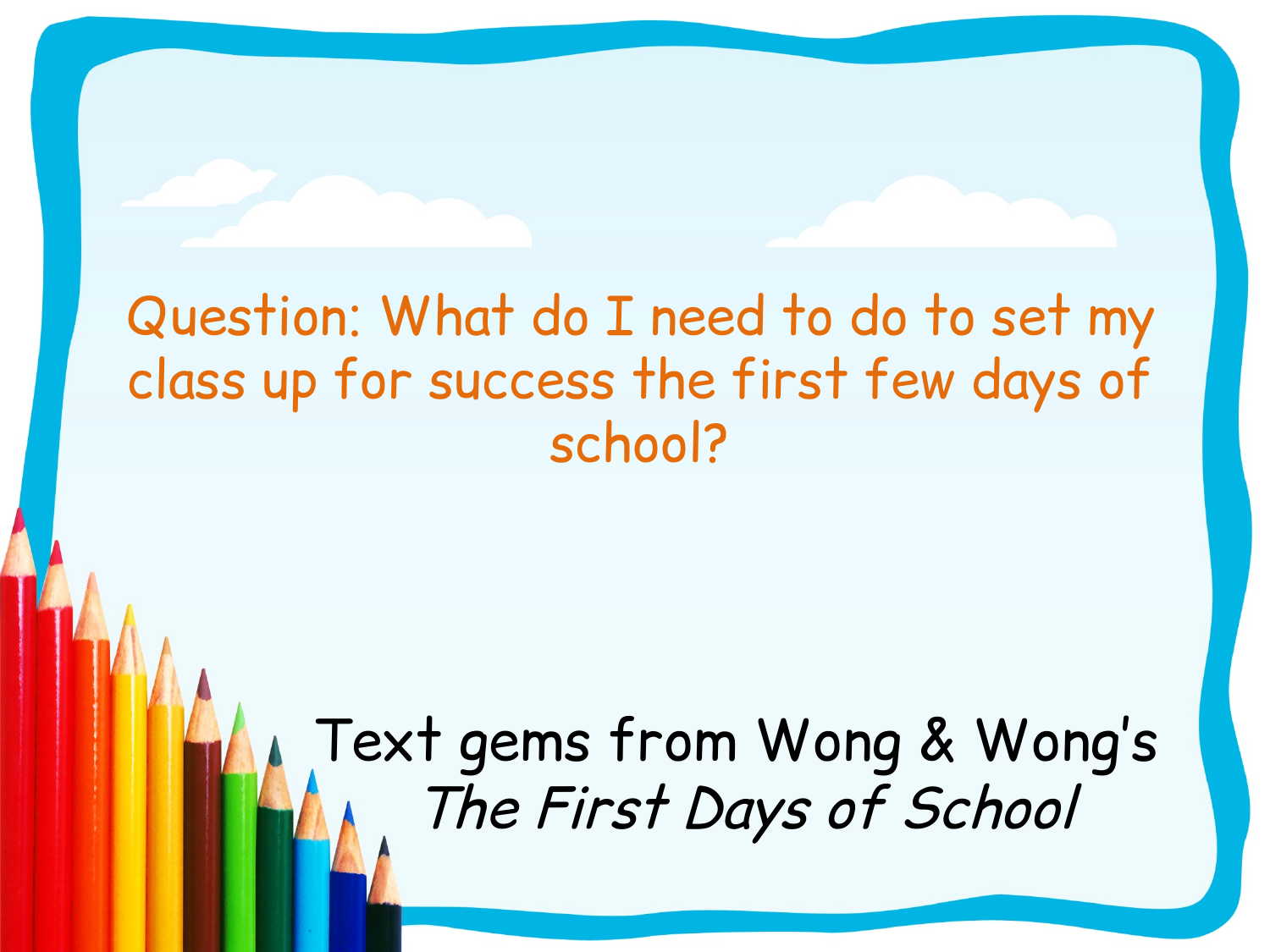

# Question: What do I need to do to set my class up for success the first few days of school?
Text gems from Wong & Wong’s
The First Days of School